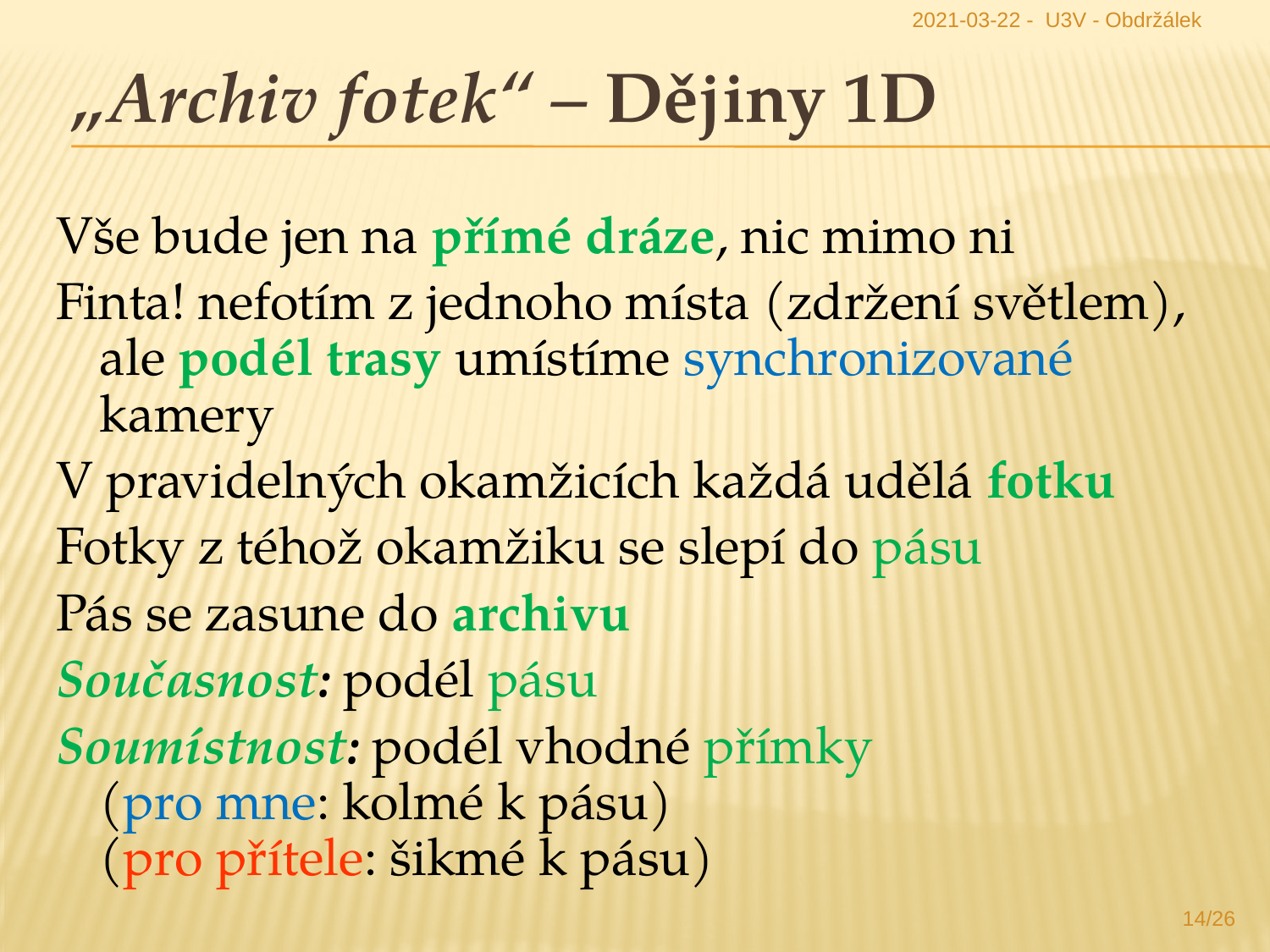

2021-03-22 -  U3V - Obdržálek
„Archiv fotek“ – Dějiny 1D
Vše bude jen na přímé dráze, nic mimo ni
Finta! nefotím z jednoho místa (zdržení světlem), ale podél trasy umístíme synchronizované kamery
V pravidelných okamžicích každá udělá fotku
Fotky z téhož okamžiku se slepí do pásu
Pás se zasune do archivu
Současnost: podél pásu
Soumístnost: podél vhodné přímky
			(pro mne: kolmé k pásu)
			(pro přítele: šikmé k pásu)

14/26